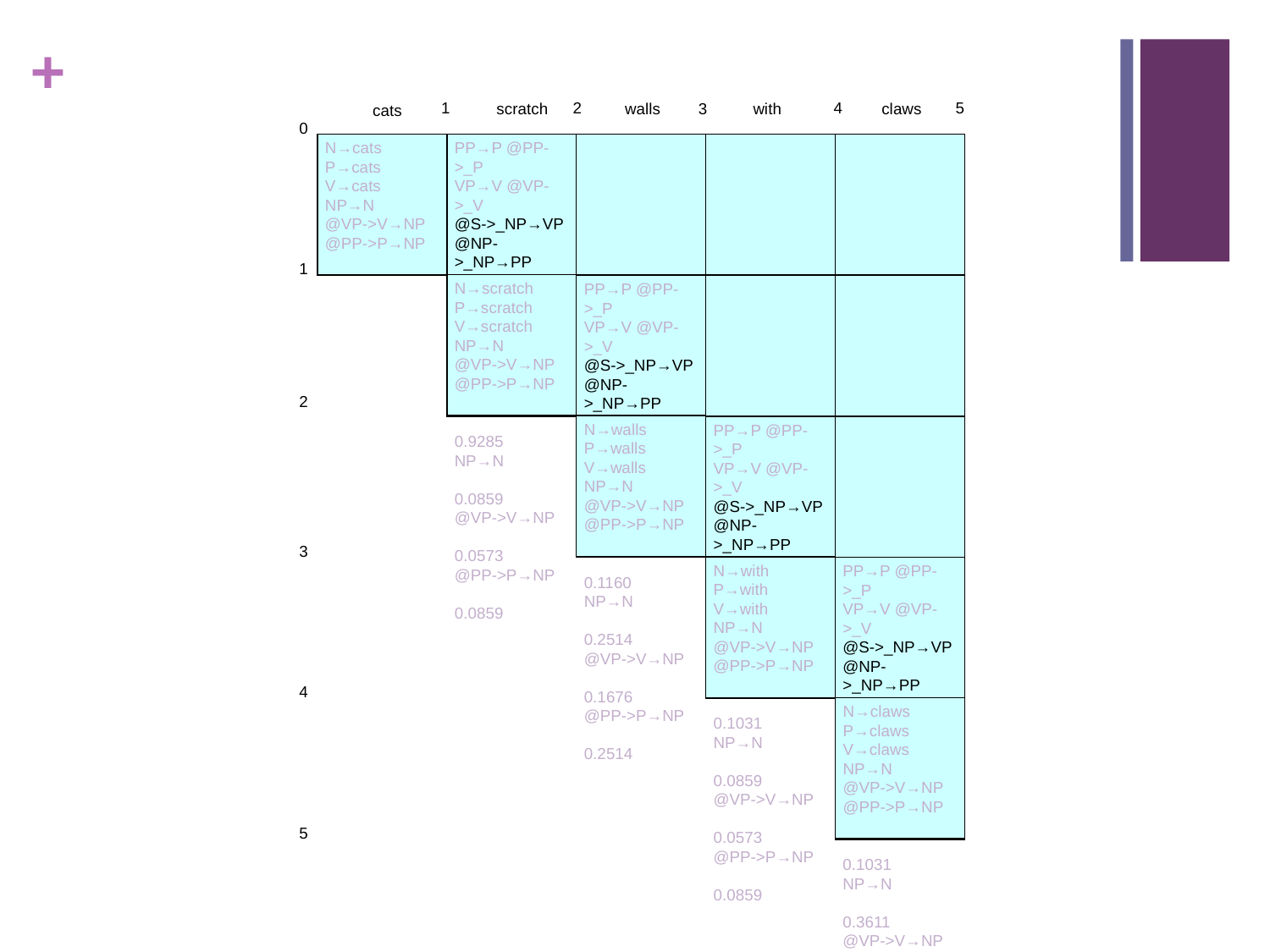

1
2
4
5
3
scratch
walls
with
claws
cats
0
N→cats
P→cats
V→cats
NP→N
@VP->V→NP
@PP->P→NP
PP→P @PP->_P
VP→V @VP->_V
@S->_NP→VP
@NP->_NP→PP
@VP->_V_NP→PP

1
N→scratch
P→scratch
V→scratch
NP→N
@VP->V→NP
@PP->P→NP
N→scratch	0.0967
P→scratch	0.0773
V→scratch	0.9285
NP→N	0.0859
@VP->V→NP	0.0573
@PP->P→NP	0.0859

PP→P @PP->_P
VP→V @VP->_V
@S->_NP→VP
@NP->_NP→PP
@VP->_V_NP→PP

2
N→walls
P→walls
V→walls
NP→N
@VP->V→NP
@PP->P→NP
N→walls	0.2829
P→walls	0.0870
V→walls	0.1160
NP→N	0.2514
@VP->V→NP	0.1676
@PP->P→NP	0.2514

PP→P @PP->_P
VP→V @VP->_V
@S->_NP→VP
@NP->_NP→PP
@VP->_V_NP→PP

3
N→with
P→with
V→with
NP→N
@VP->V→NP
@PP->P→NP
N→with	0.0967
P→with	1.3154
V→with	0.1031
NP→N	0.0859
@VP->V→NP	0.0573
@PP->P→NP	0.0859

PP→P @PP->_P
VP→V @VP->_V
@S->_NP→VP
@NP->_NP→PP
@VP->_V_NP→PP

4
N→claws
P→claws
V→claws
NP→N
@VP->V→NP
@PP->P→NP
N→claws	0.4062
P→claws	0.0773
V→claws	0.1031
NP→N	0.3611
@VP->V→NP	0.2407
@PP->P→NP	0.3611

5